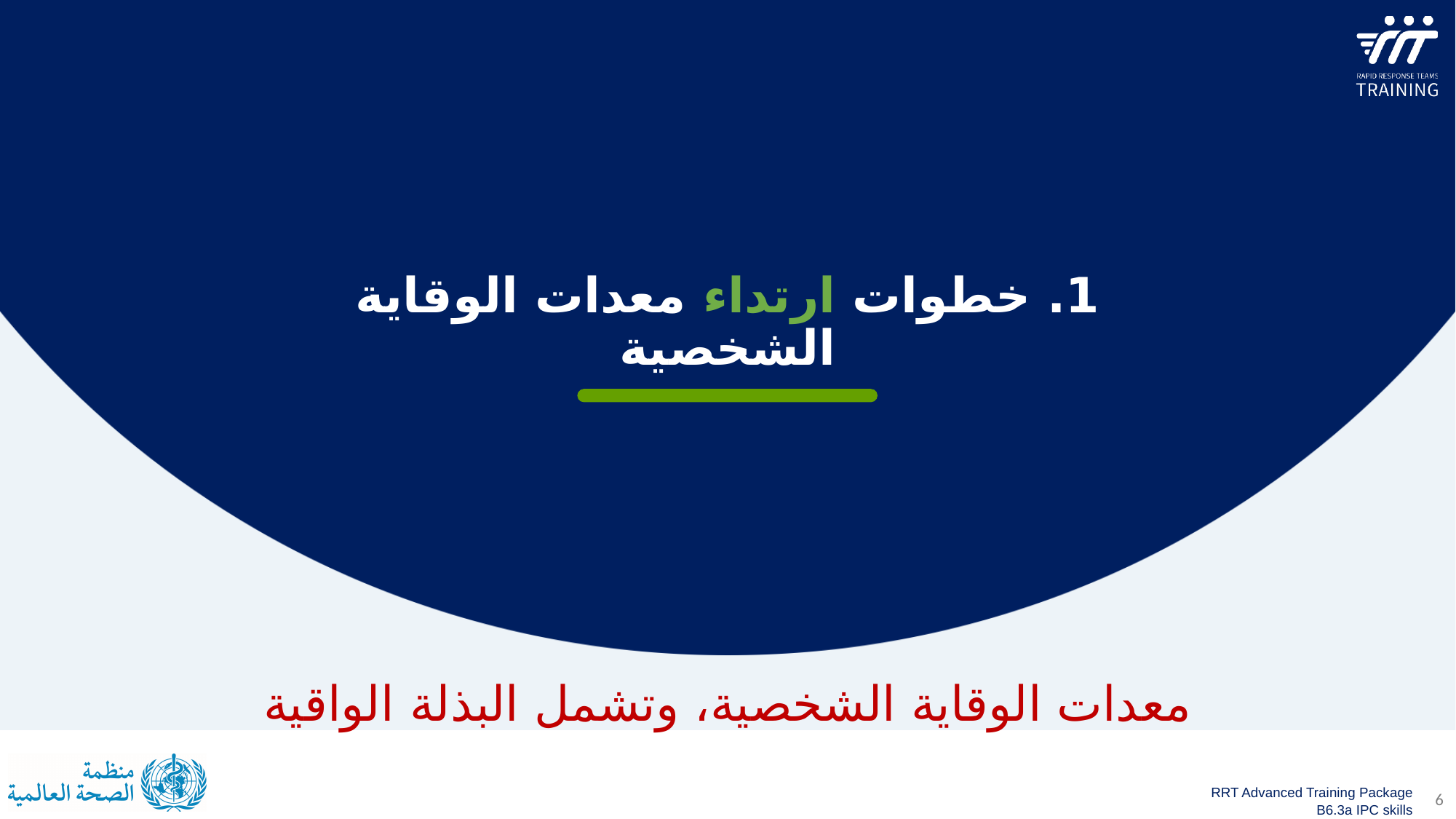

1. خطوات ارتداء معدات الوقاية الشخصية
معدات الوقاية الشخصية، وتشمل البذلة الواقية